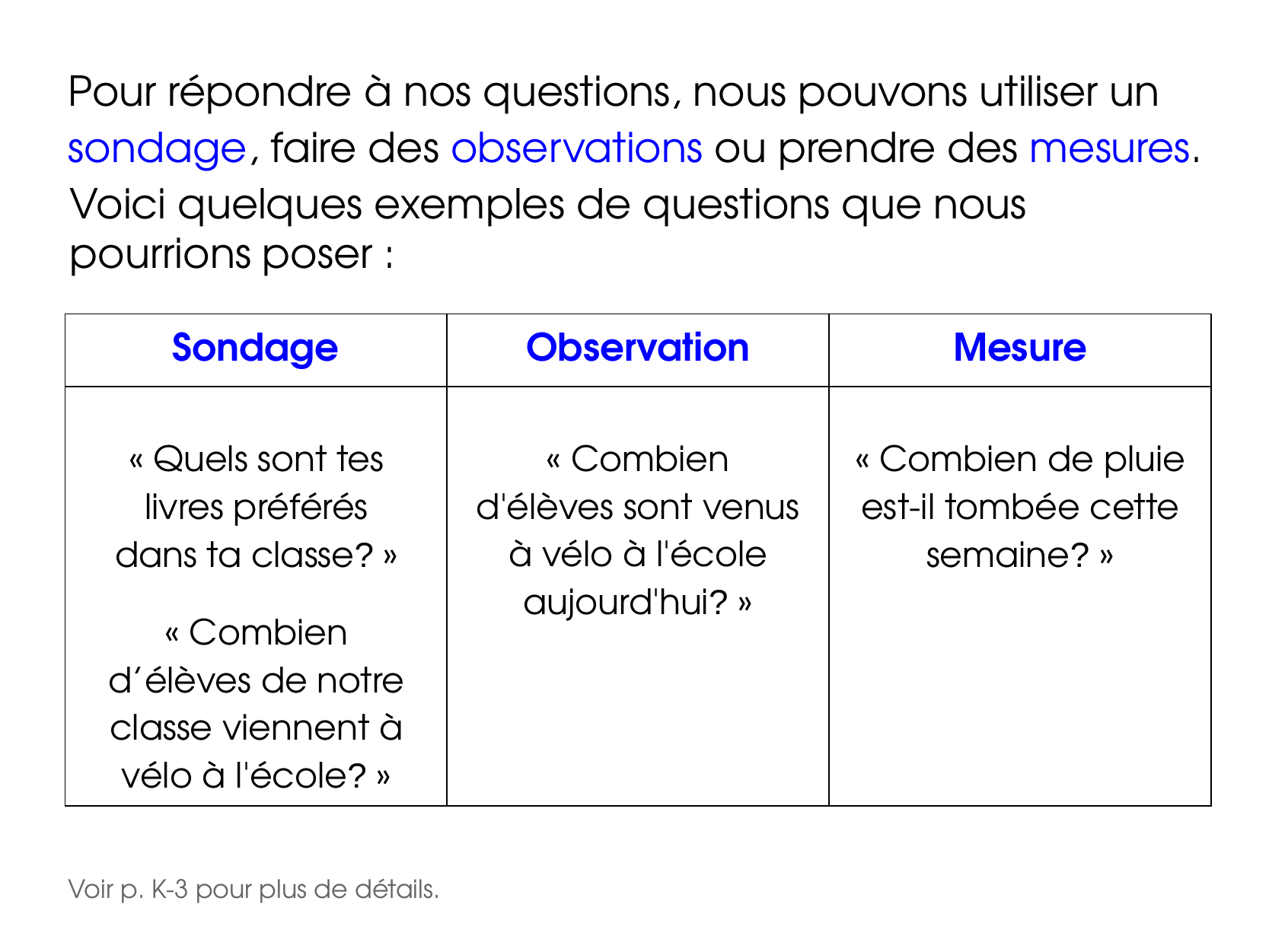

Pour répondre à nos questions, nous pouvons utiliser un sondage, faire des observations ou prendre des mesures.
Voici quelques exemples de questions que nous pourrions poser :
| Sondage | Observation | Mesure |
| --- | --- | --- |
|  |  |  |
« Quels sont tes
livres préférés
dans ta classe? »

« Combien
d’élèves de notre classe viennent à vélo à l'école? »
« Combien
d'élèves sont venus à vélo à l'école aujourd'hui? »
« Combien de pluie est-il tombée cette semaine? »
Voir p. K-3 pour plus de détails.